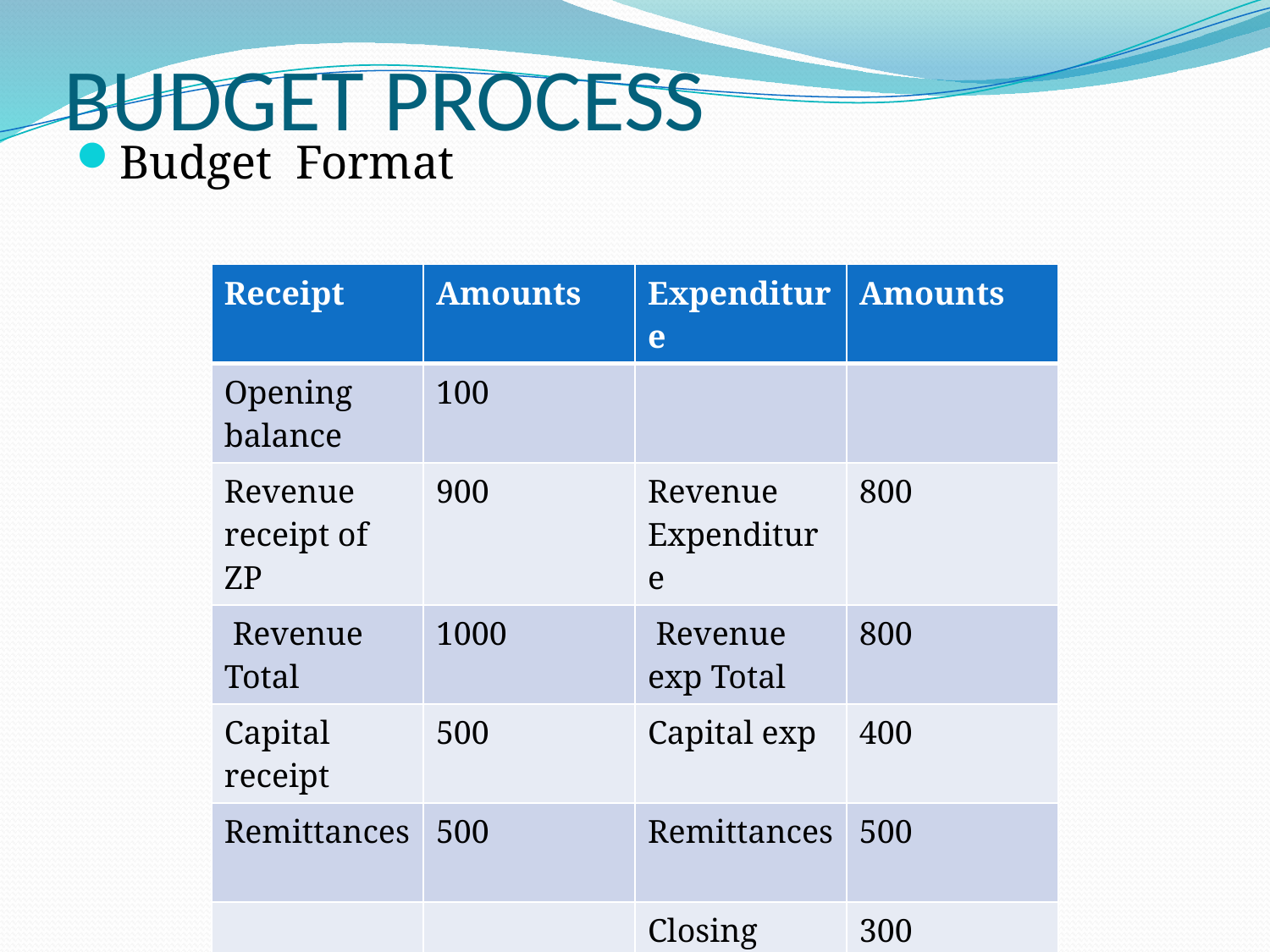

# BUDGET PROCESS
Budget  Format

| Receipt | Amounts | Expenditure | Amounts |
| --- | --- | --- | --- |
| Opening balance | 100 |  |  |
| Revenue receipt of ZP | 900 | Revenue Expenditure | 800 |
| Revenue Total | 1000 | Revenue exp Total | 800 |
| Capital receipt | 500 | Capital exp | 400 |
| Remittances | 500 | Remittances | 500 |
|  |  | Closing balance | 300 |
|  |  |  |  |